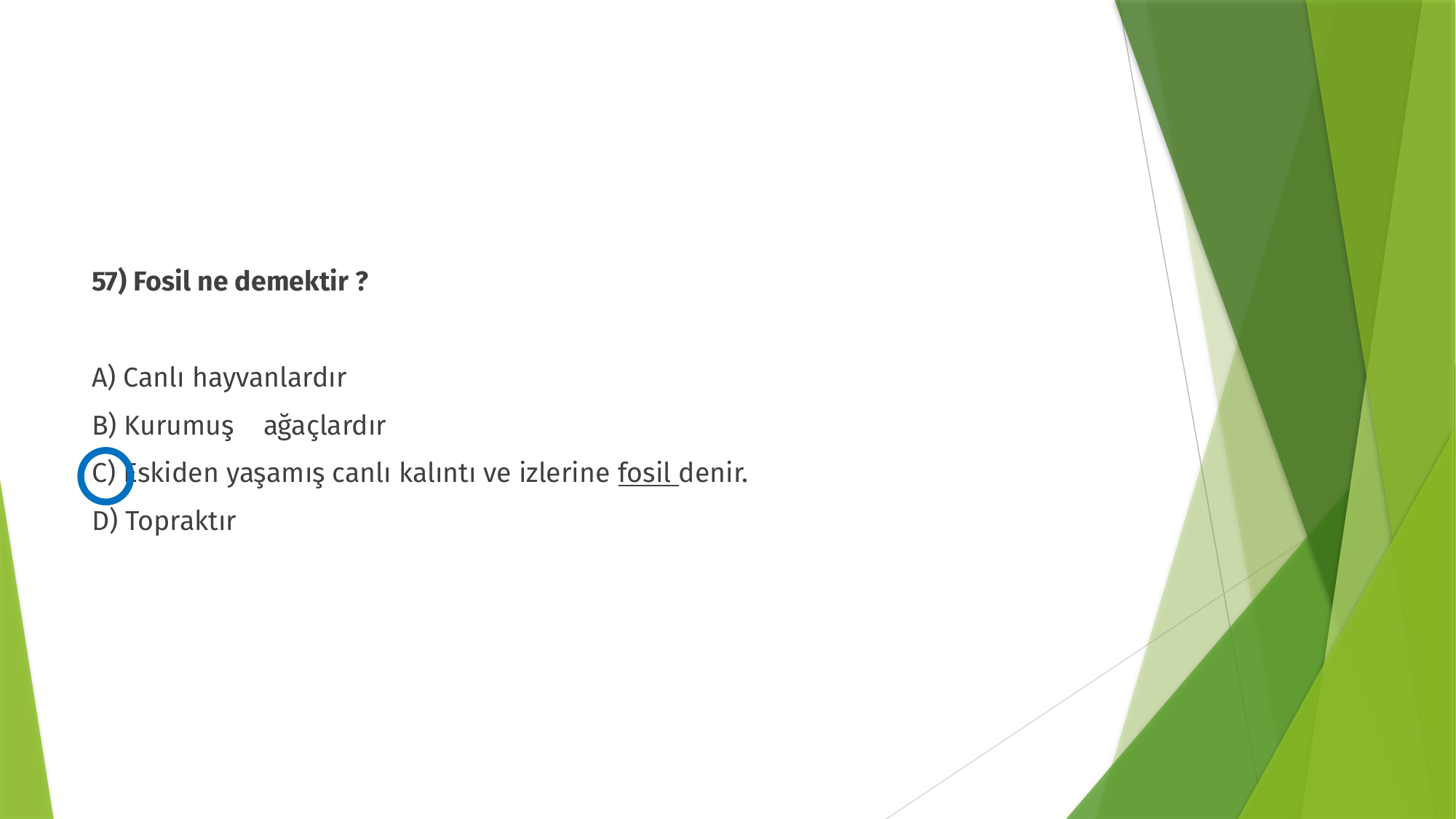

#
57) Fosil ne demektir ?

A) Canlı hayvanlardır
B) Kurumuş    ağaçlardır
C) Eskiden yaşamış canlı kalıntı ve izlerine fosil denir.
D) Topraktır